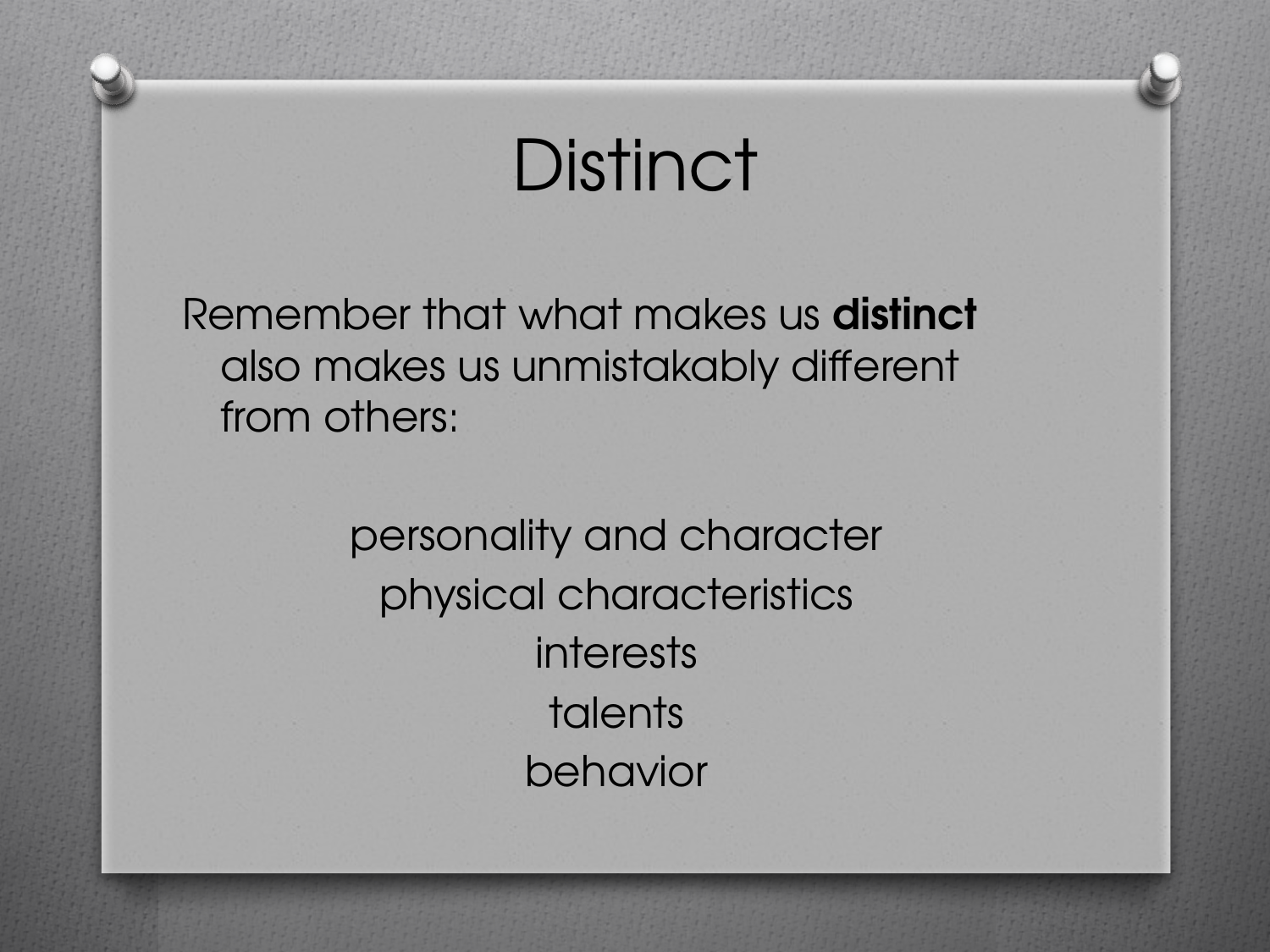

# Distinct

Remember that what makes us distinct also makes us unmistakably different from others:

personality and character
physical characteristics
interests
talents
behavior